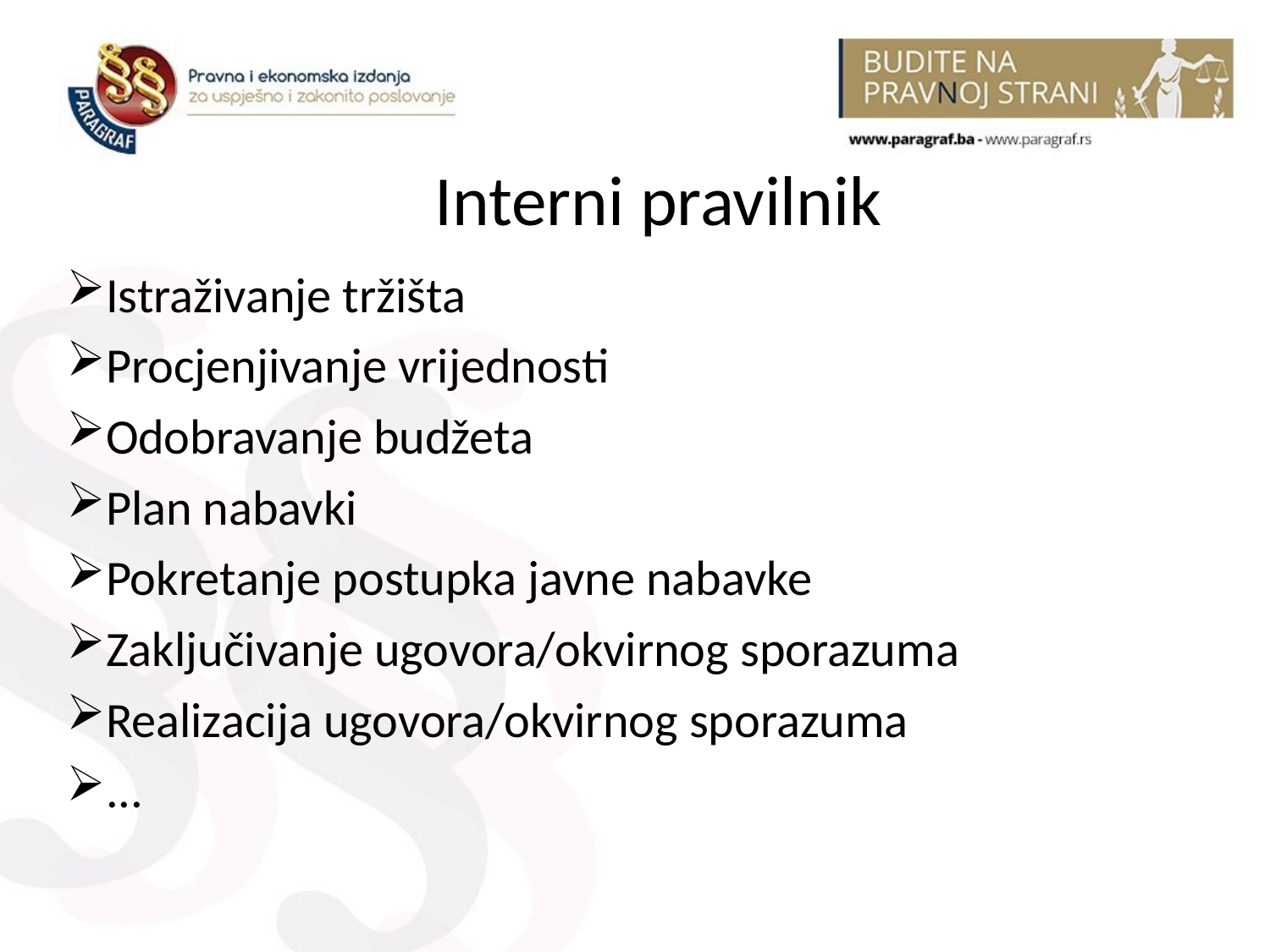

# Interni pravilnik
Istraživanje tržišta
Procjenjivanje vrijednosti
Odobravanje budžeta
Plan nabavki
Pokretanje postupka javne nabavke
Zaključivanje ugovora/okvirnog sporazuma
Realizacija ugovora/okvirnog sporazuma
...